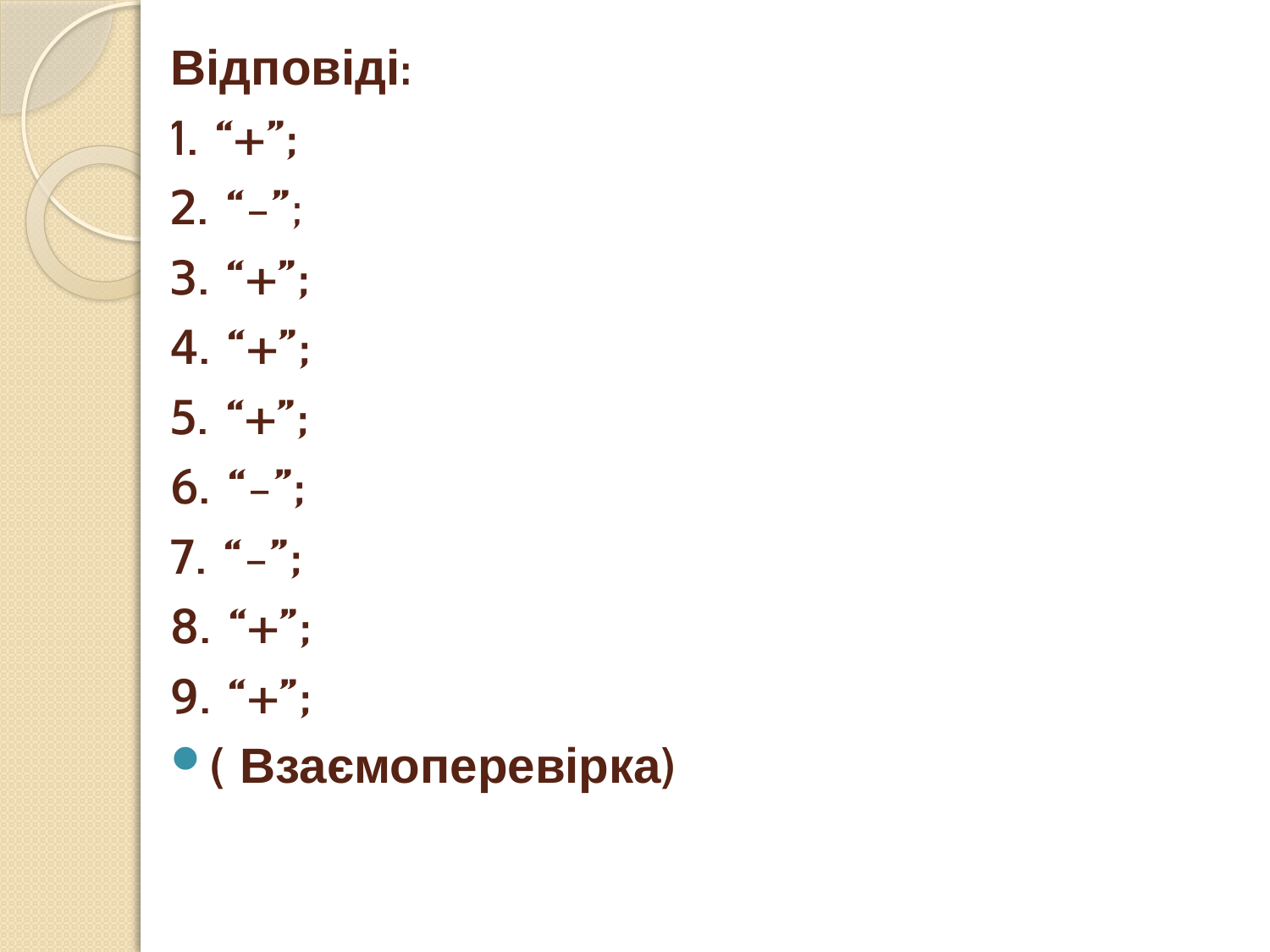

Відповіді:
1. “+”;
2. “–”;
3. “+”;
4. “+”;
5. “+”;
6. “–”;
7. “–”;
8. “+”;
9. “+”;
( Взаємоперевірка)